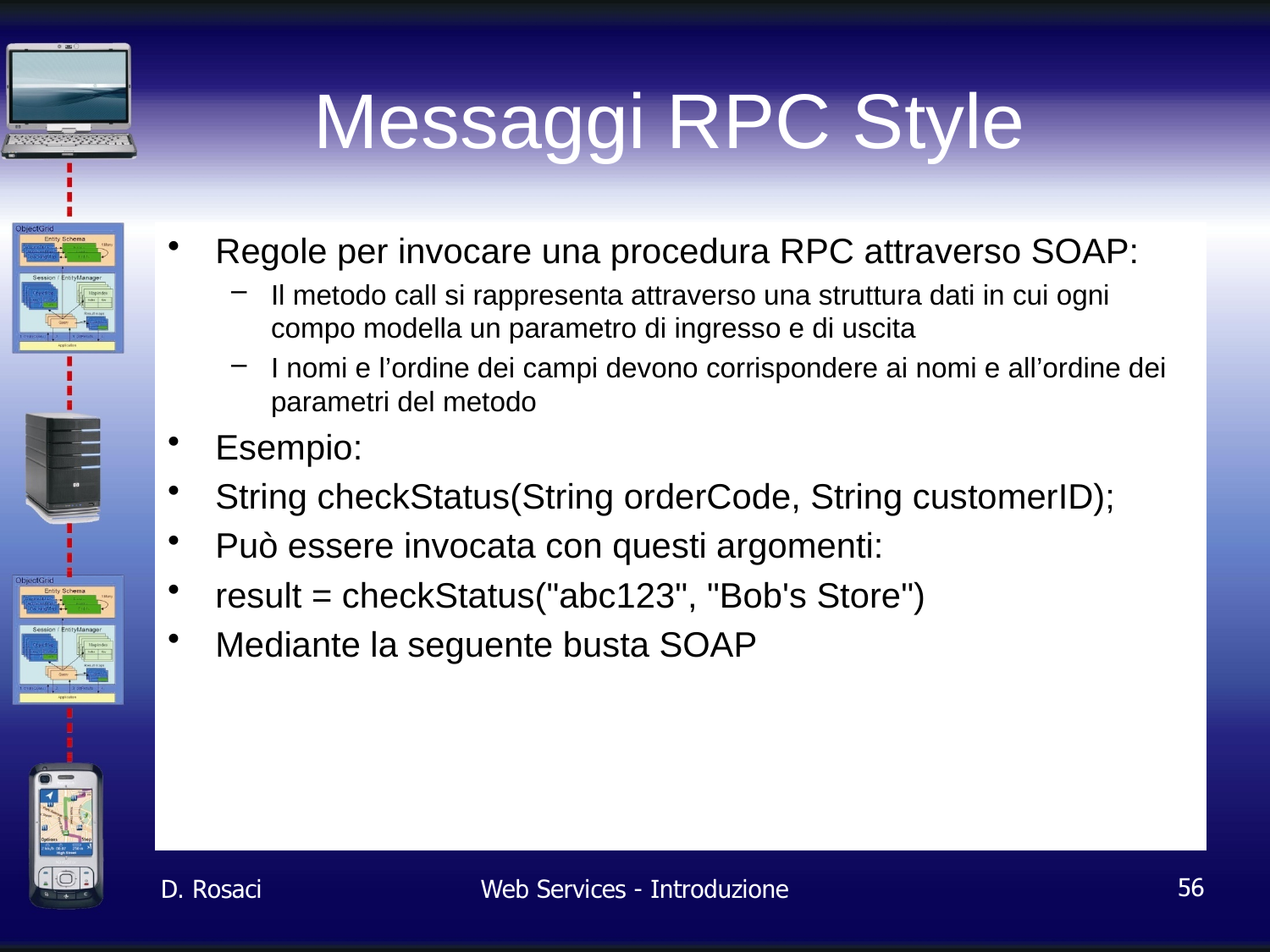

# Messaggi RPC Style
Regole per invocare una procedura RPC attraverso SOAP:
Il metodo call si rappresenta attraverso una struttura dati in cui ogni compo modella un parametro di ingresso e di uscita
I nomi e l’ordine dei campi devono corrispondere ai nomi e all’ordine dei parametri del metodo
Esempio:
String checkStatus(String orderCode, String customerID);
Può essere invocata con questi argomenti:
result = checkStatus("abc123", "Bob's Store")
Mediante la seguente busta SOAP
D. Rosaci
Web Services - Introduzione